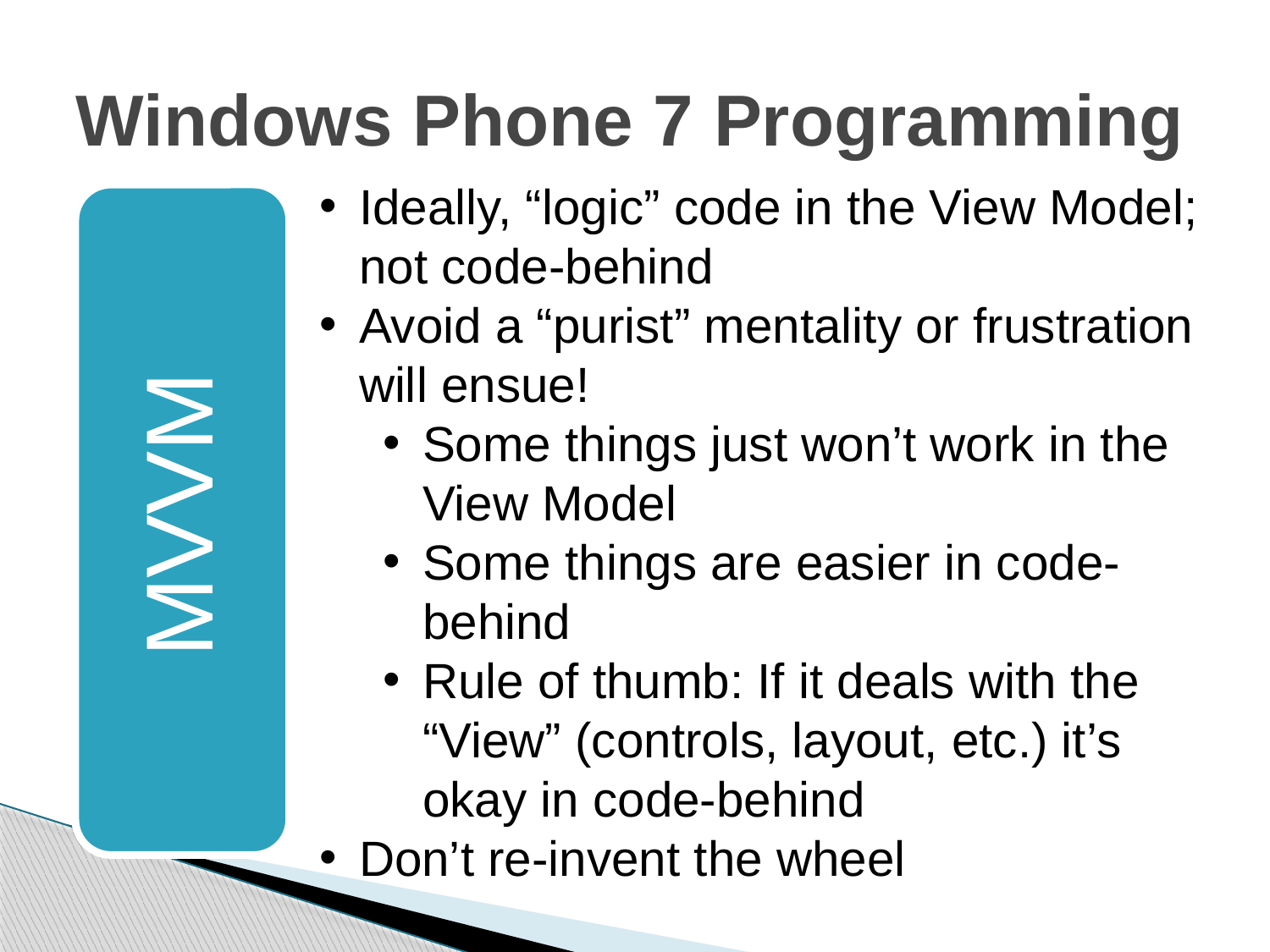

# Windows Phone 7 Programming
Ideally, “logic” code in the View Model; not code-behind
Avoid a “purist” mentality or frustration will ensue!
Some things just won’t work in the View Model
Some things are easier in code-behind
Rule of thumb: If it deals with the “View” (controls, layout, etc.) it’s okay in code-behind
Don’t re-invent the wheel
MVVM